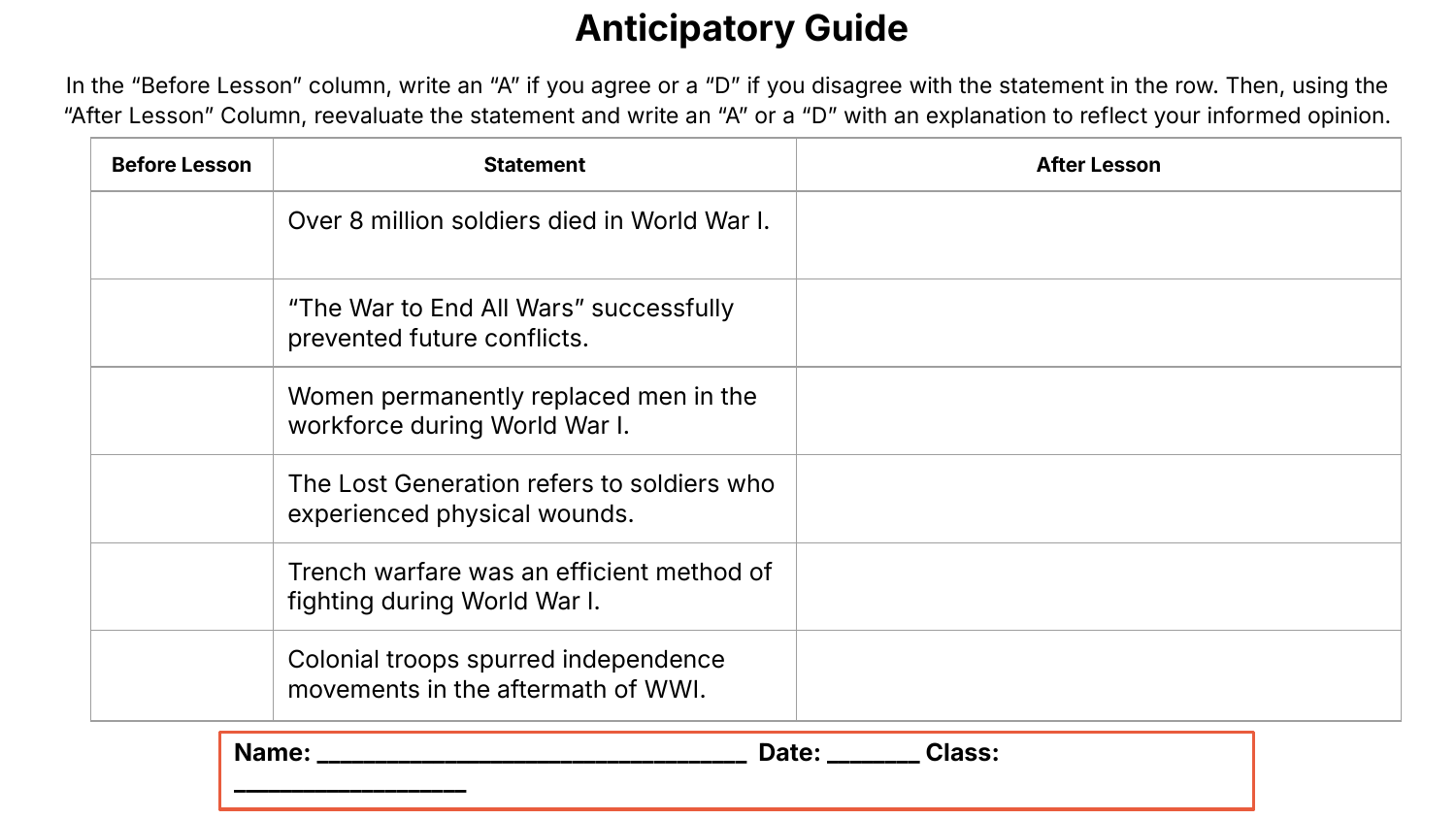

Anticipatory Guide

In the “Before Lesson” column, write an “A” if you agree or a “D” if you disagree with the statement in the row. Then, using the “After Lesson” Column, reevaluate the statement and write an “A” or a “D” with an explanation to reflect your informed opinion.
| Before Lesson | Statement | After Lesson |
| --- | --- | --- |
|  | Over 8 million soldiers died in World War I. |  |
|  | “The War to End All Wars” successfully prevented future conflicts. |  |
|  | Women permanently replaced men in the workforce during World War I. |  |
|  | The Lost Generation refers to soldiers who experienced physical wounds. |  |
|  | Trench warfare was an efficient method of fighting during World War I. |  |
|  | Colonial troops spurred independence movements in the aftermath of WWI. |  |
Name: _____________________________________  Date: ________ Class: ____________________